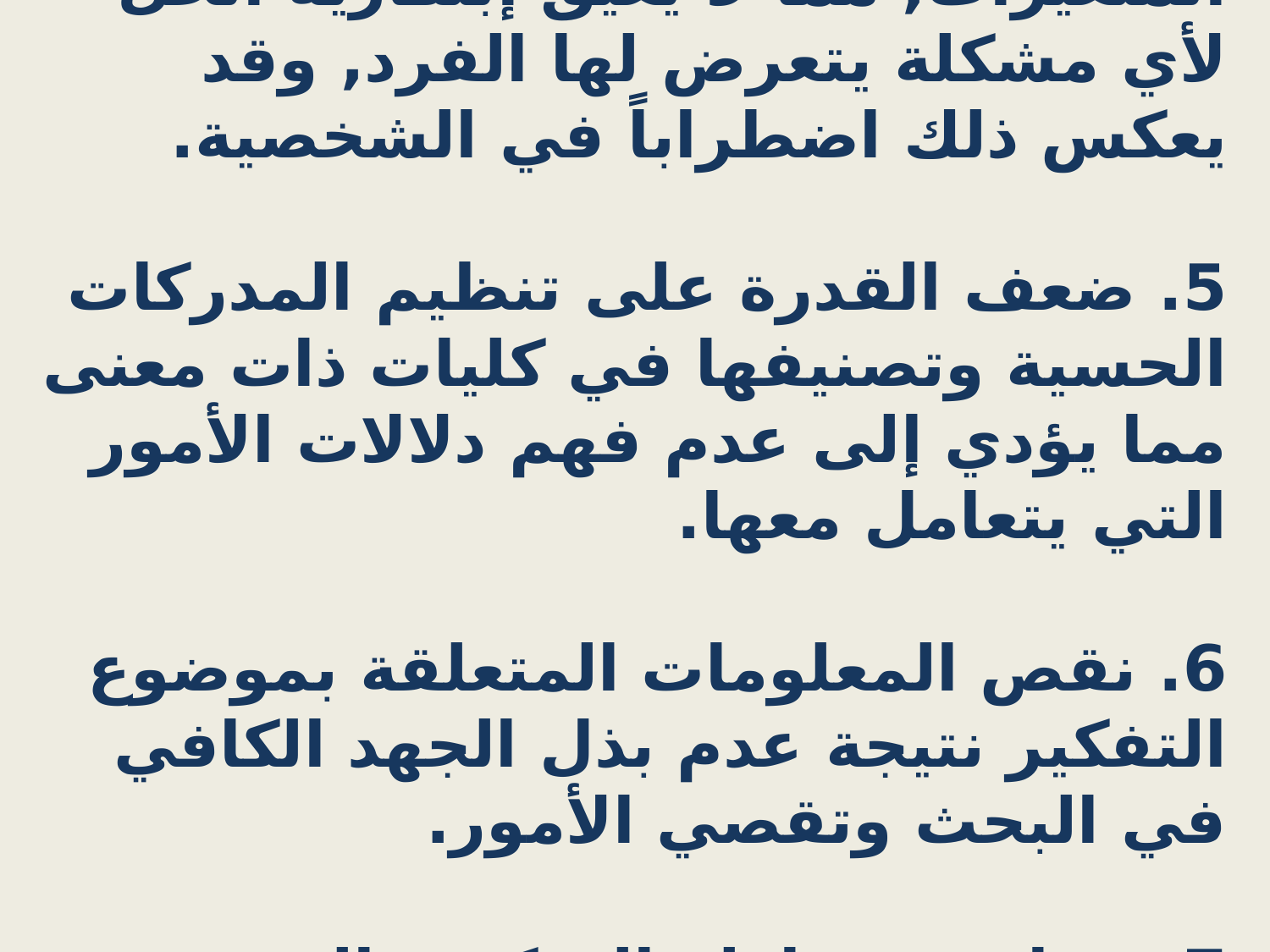

# 4. تصلب التفكير وعدم مرونته بما يجعل الفرد ينظر إلى الثوابت دون المتغيرات, مما لا يعيق إبتكارية الحل لأي مشكلة يتعرض لها الفرد, وقد يعكس ذلك اضطراباً في الشخصية. 5. ضعف القدرة على تنظيم المدركات الحسية وتصنيفها في كليات ذات معنى مما يؤدي إلى عدم فهم دلالات الأمور التي يتعامل معها. 6. نقص المعلومات المتعلقة بموضوع التفكير نتيجة عدم بذل الجهد الكافي في البحث وتقصي الأمور. 7. مقاومة محاولة التفكير والعزوف عنه طلباً للراحة الذهنية بدعوى أن المشكلات ستحل نفسها بنفسها.